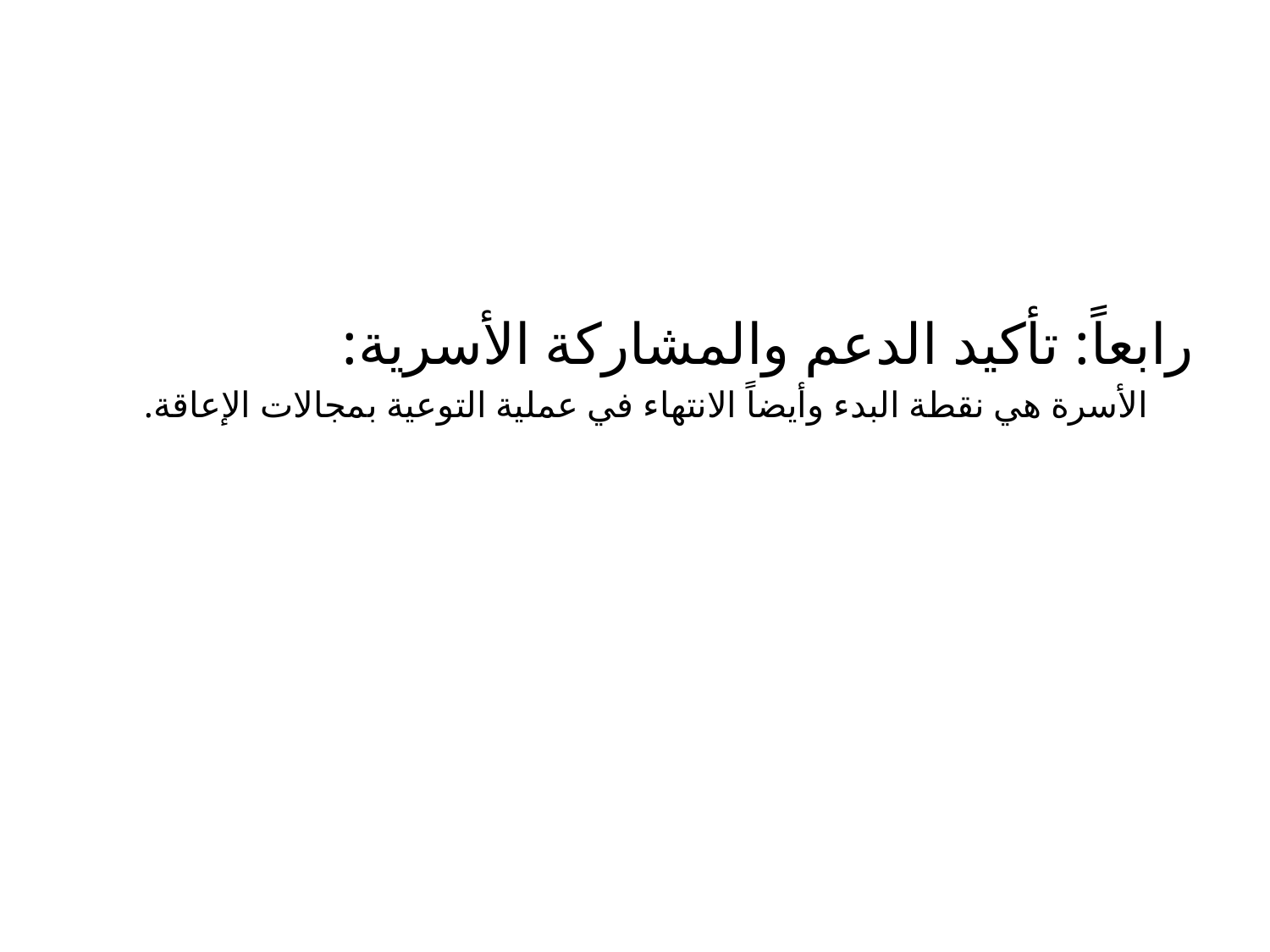

#

رابعاً: تأكيد الدعم والمشاركة الأسرية:
     الأسرة هي نقطة البدء وأيضاً الانتهاء في عملية التوعية بمجالات الإعاقة.